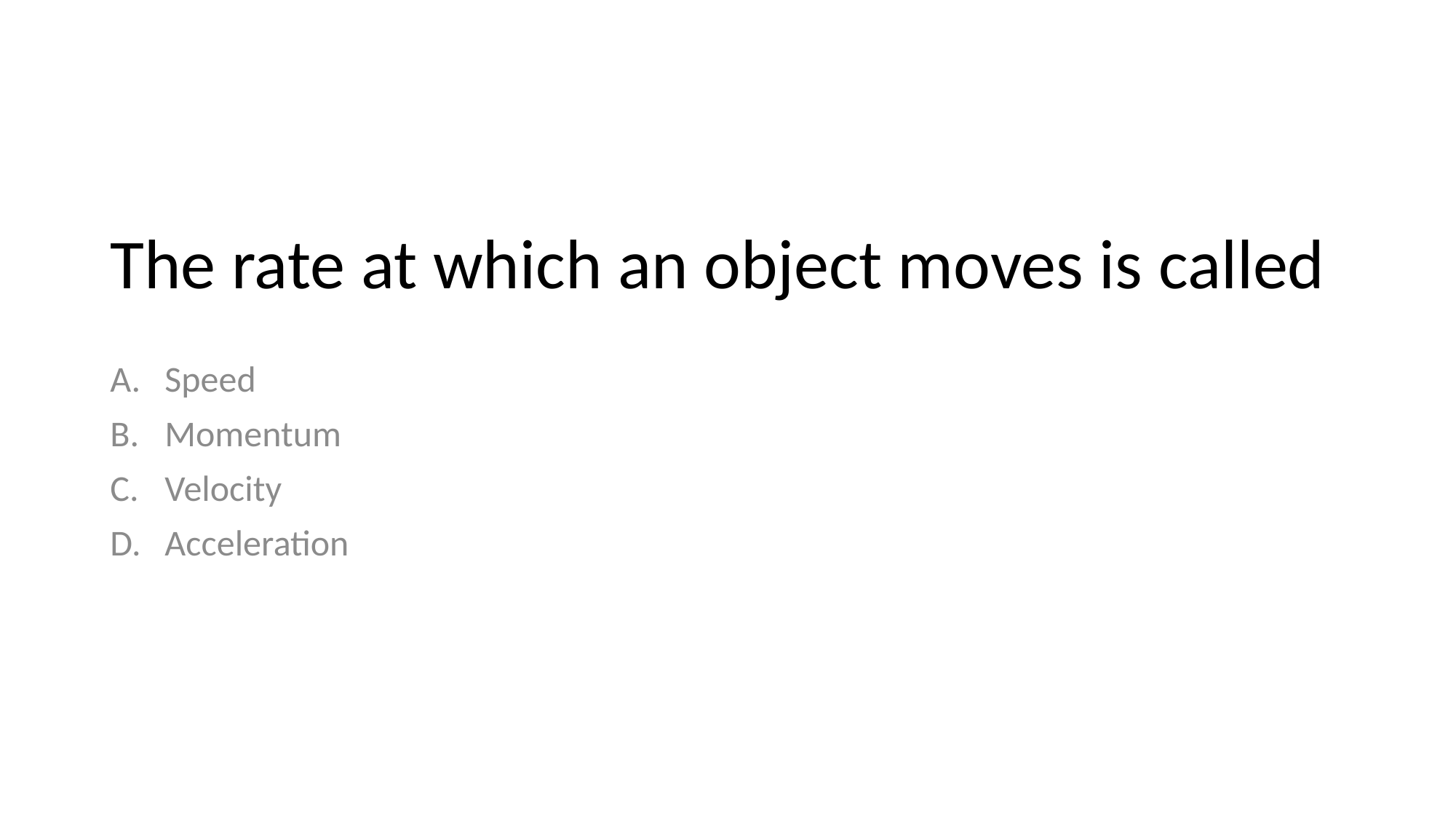

# The rate at which an object moves is called
Speed
Momentum
Velocity
Acceleration